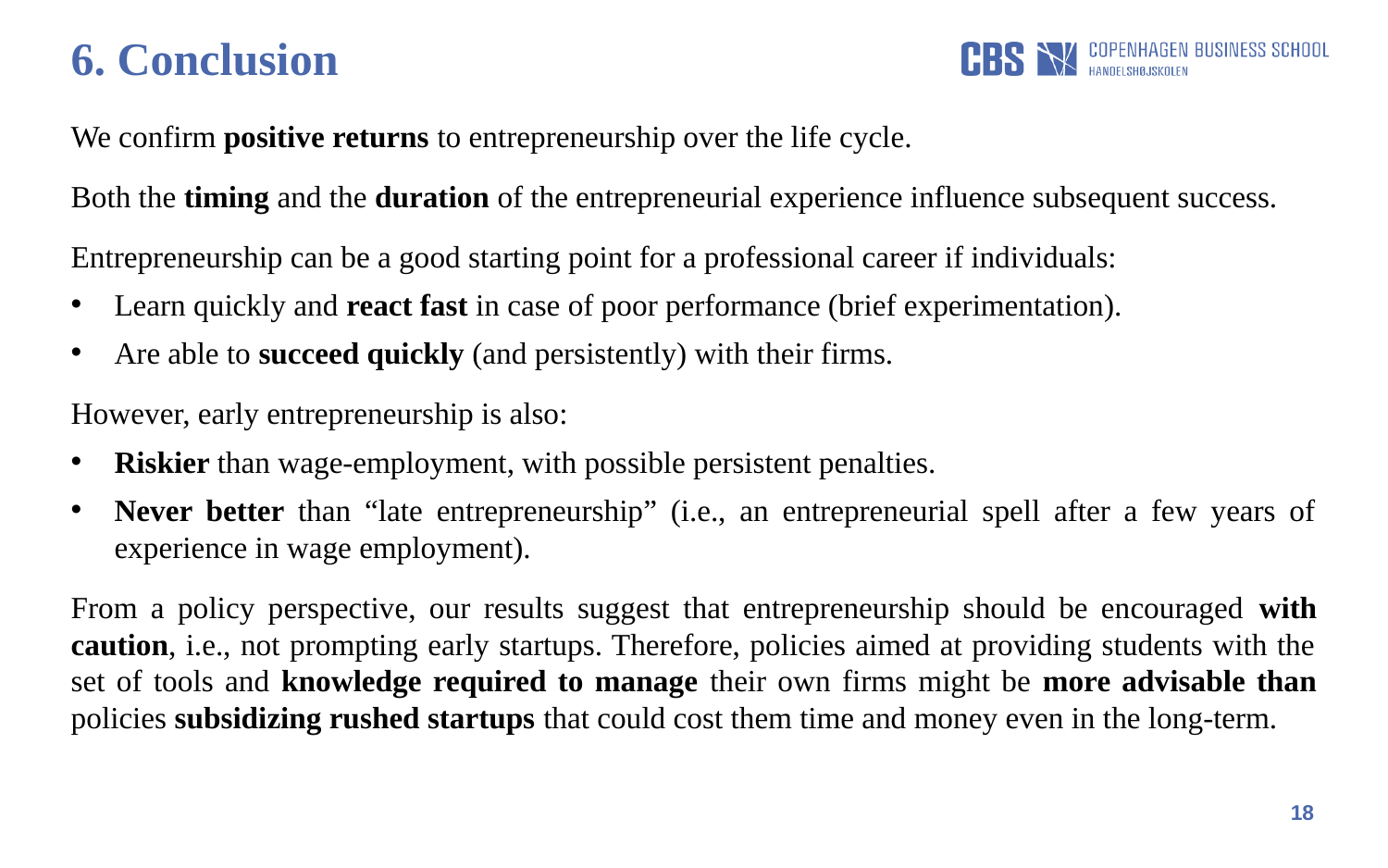

6. Conclusion
We confirm positive returns to entrepreneurship over the life cycle.
Both the timing and the duration of the entrepreneurial experience influence subsequent success.
Entrepreneurship can be a good starting point for a professional career if individuals:
Learn quickly and react fast in case of poor performance (brief experimentation).
Are able to succeed quickly (and persistently) with their firms.
However, early entrepreneurship is also:
Riskier than wage-employment, with possible persistent penalties.
Never better than “late entrepreneurship” (i.e., an entrepreneurial spell after a few years of experience in wage employment).
From a policy perspective, our results suggest that entrepreneurship should be encouraged with caution, i.e., not prompting early startups. Therefore, policies aimed at providing students with the set of tools and knowledge required to manage their own firms might be more advisable than policies subsidizing rushed startups that could cost them time and money even in the long-term.